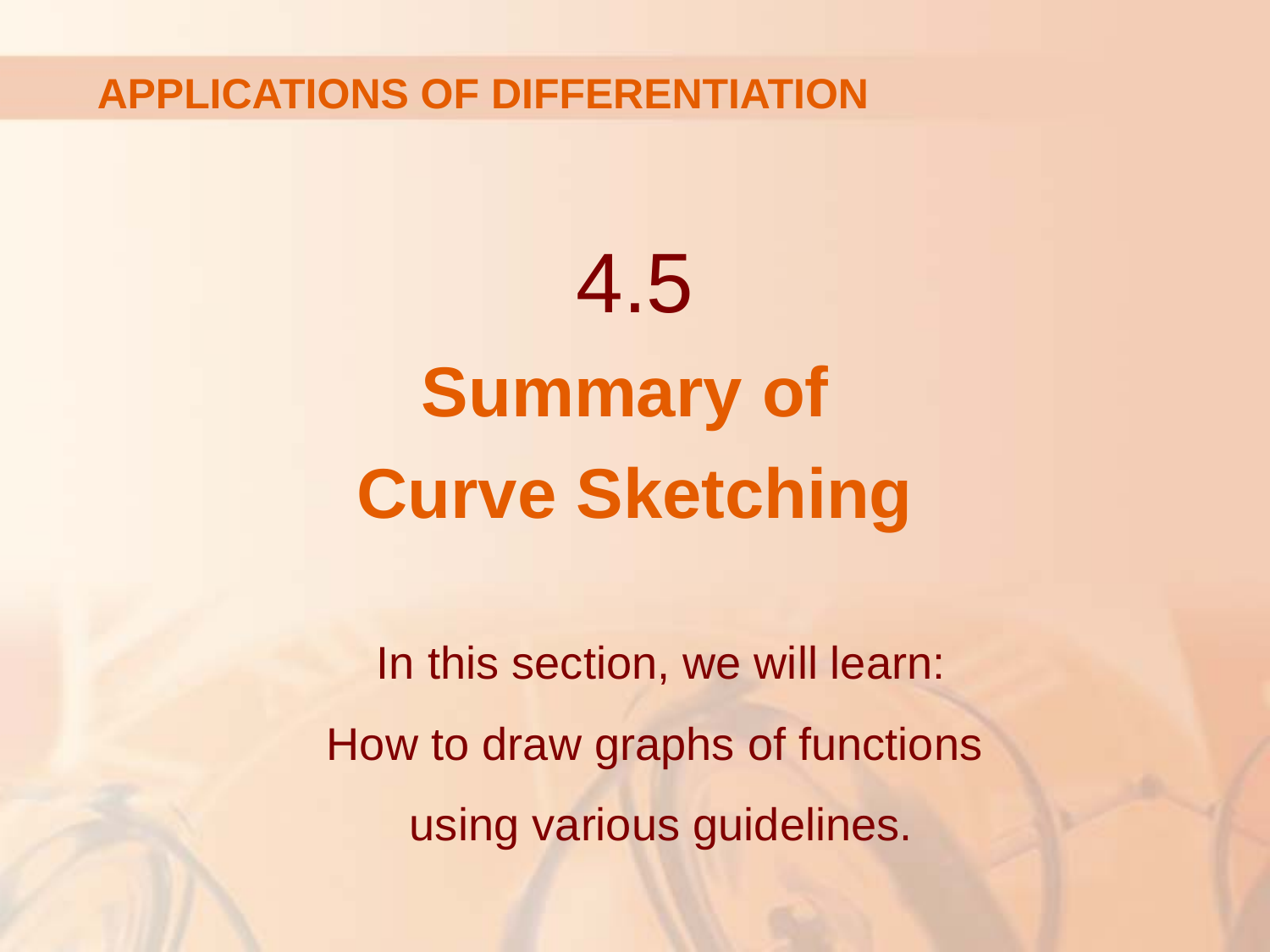

APPLICATIONS OF DIFFERENTIATION
4.5
Summary of
Curve Sketching

In this section, we will learn:
How to draw graphs of functions
using various guidelines.